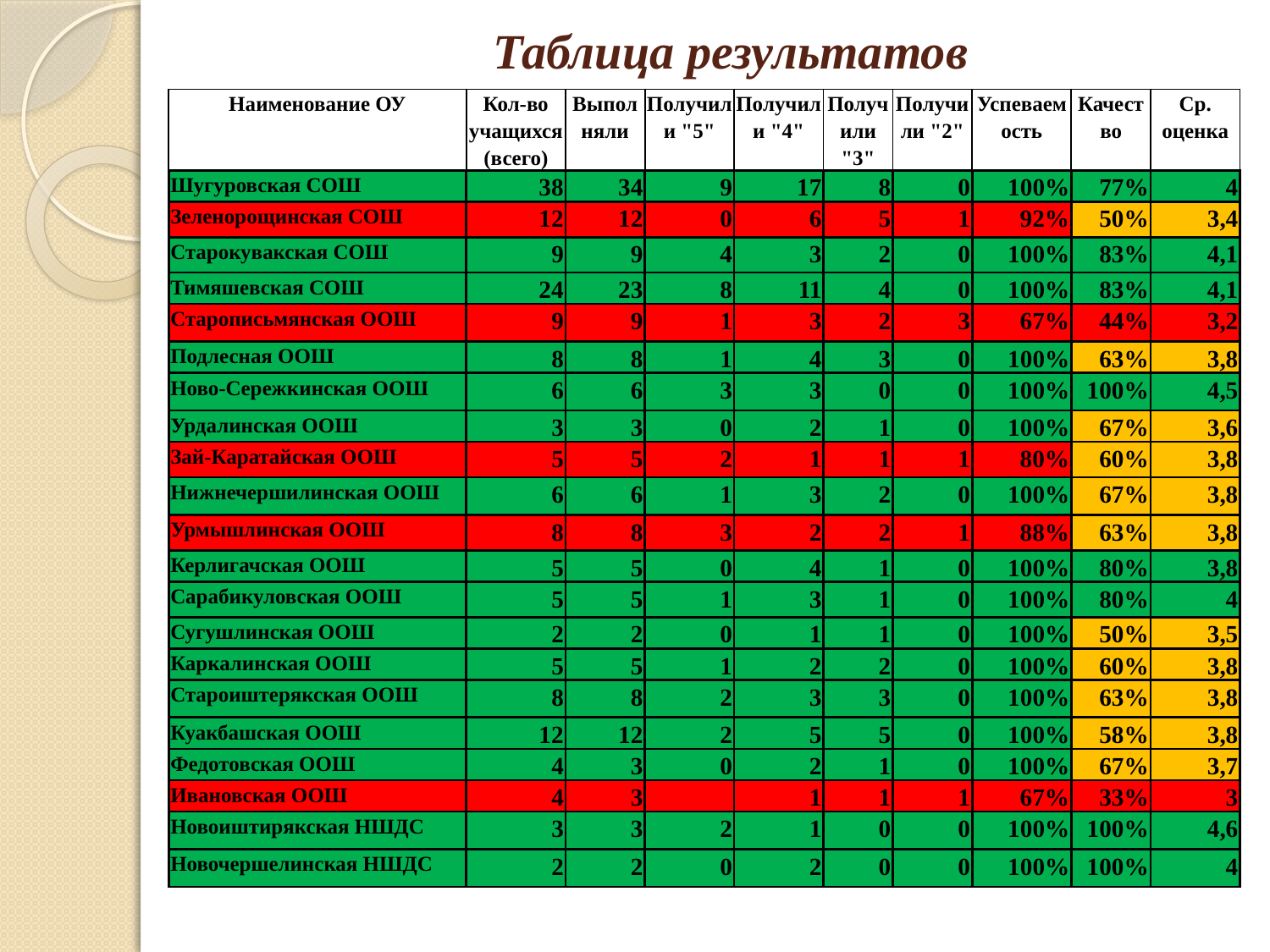

# Таблица результатов
| Наименование ОУ | Кол-во учащихся (всего) | Выполняли | Получили "5" | Получили "4" | Получили "3" | Получили "2" | Успеваемость | Качество | Ср. оценка |
| --- | --- | --- | --- | --- | --- | --- | --- | --- | --- |
| Шугуровская СОШ | 38 | 34 | 9 | 17 | 8 | 0 | 100% | 77% | 4 |
| Зеленорощинская СОШ | 12 | 12 | 0 | 6 | 5 | 1 | 92% | 50% | 3,4 |
| Старокувакская СОШ | 9 | 9 | 4 | 3 | 2 | 0 | 100% | 83% | 4,1 |
| Тимяшевская СОШ | 24 | 23 | 8 | 11 | 4 | 0 | 100% | 83% | 4,1 |
| Старописьмянская ООШ | 9 | 9 | 1 | 3 | 2 | 3 | 67% | 44% | 3,2 |
| Подлесная ООШ | 8 | 8 | 1 | 4 | 3 | 0 | 100% | 63% | 3,8 |
| Ново-Сережкинская ООШ | 6 | 6 | 3 | 3 | 0 | 0 | 100% | 100% | 4,5 |
| Урдалинская ООШ | 3 | 3 | 0 | 2 | 1 | 0 | 100% | 67% | 3,6 |
| Зай-Каратайская ООШ | 5 | 5 | 2 | 1 | 1 | 1 | 80% | 60% | 3,8 |
| Нижнечершилинская ООШ | 6 | 6 | 1 | 3 | 2 | 0 | 100% | 67% | 3,8 |
| Урмышлинская ООШ | 8 | 8 | 3 | 2 | 2 | 1 | 88% | 63% | 3,8 |
| Керлигачская ООШ | 5 | 5 | 0 | 4 | 1 | 0 | 100% | 80% | 3,8 |
| Сарабикуловская ООШ | 5 | 5 | 1 | 3 | 1 | 0 | 100% | 80% | 4 |
| Сугушлинская ООШ | 2 | 2 | 0 | 1 | 1 | 0 | 100% | 50% | 3,5 |
| Каркалинская ООШ | 5 | 5 | 1 | 2 | 2 | 0 | 100% | 60% | 3,8 |
| Староиштерякская ООШ | 8 | 8 | 2 | 3 | 3 | 0 | 100% | 63% | 3,8 |
| Куакбашская ООШ | 12 | 12 | 2 | 5 | 5 | 0 | 100% | 58% | 3,8 |
| Федотовская ООШ | 4 | 3 | 0 | 2 | 1 | 0 | 100% | 67% | 3,7 |
| Ивановская ООШ | 4 | 3 |  | 1 | 1 | 1 | 67% | 33% | 3 |
| Новоиштирякская НШДС | 3 | 3 | 2 | 1 | 0 | 0 | 100% | 100% | 4,6 |
| Новочершелинская НШДС | 2 | 2 | 0 | 2 | 0 | 0 | 100% | 100% | 4 |